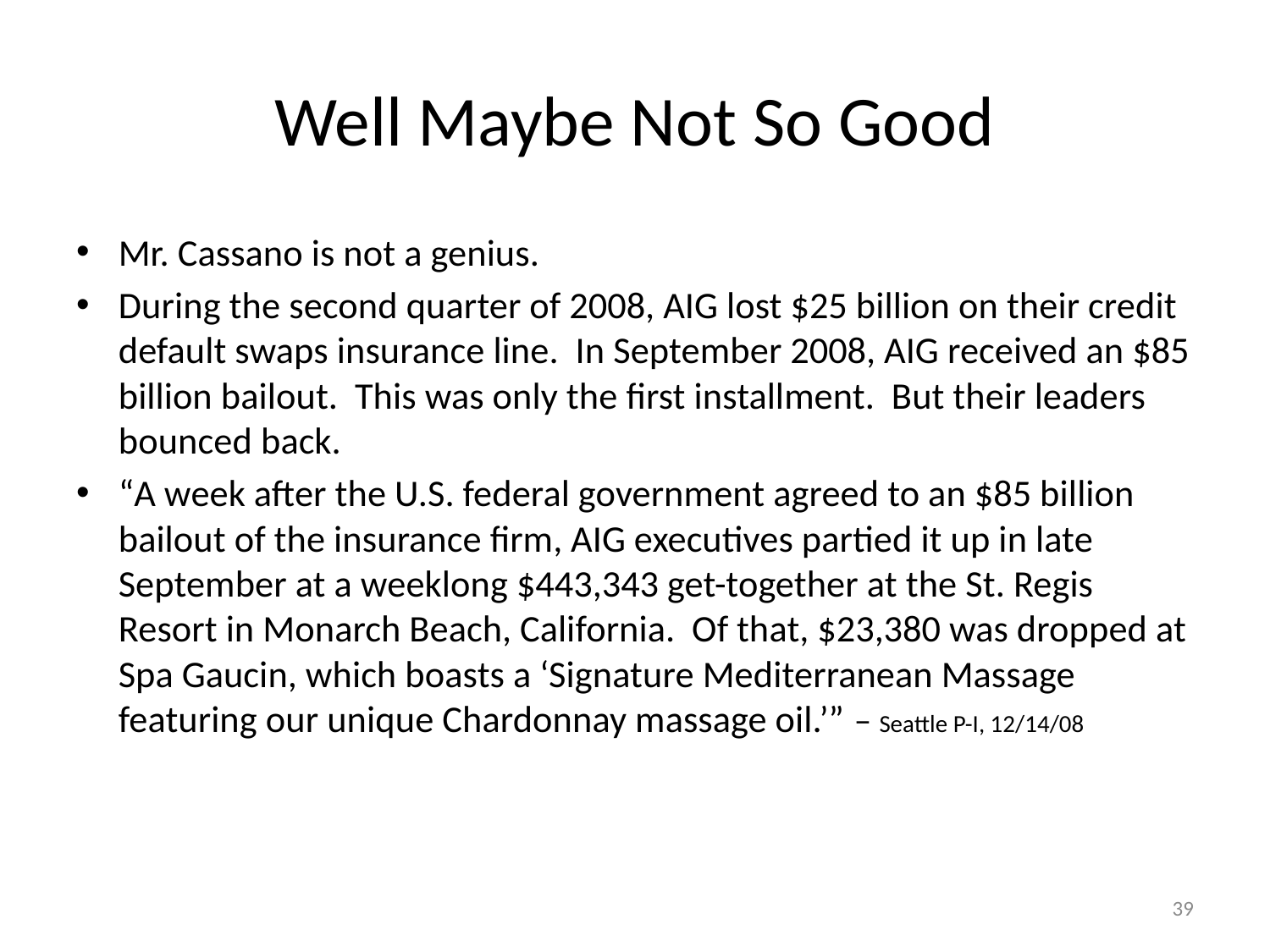

# Well Maybe Not So Good
Mr. Cassano is not a genius.
During the second quarter of 2008, AIG lost $25 billion on their credit default swaps insurance line.  In September 2008, AIG received an $85 billion bailout.  This was only the first installment.  But their leaders bounced back.
“A week after the U.S. federal government agreed to an $85 billion bailout of the insurance firm, AIG executives partied it up in late September at a weeklong $443,343 get-together at the St. Regis Resort in Monarch Beach, California.  Of that, $23,380 was dropped at Spa Gaucin, which boasts a ‘Signature Mediterranean Massage featuring our unique Chardonnay massage oil.’” – Seattle P-I, 12/14/08

39